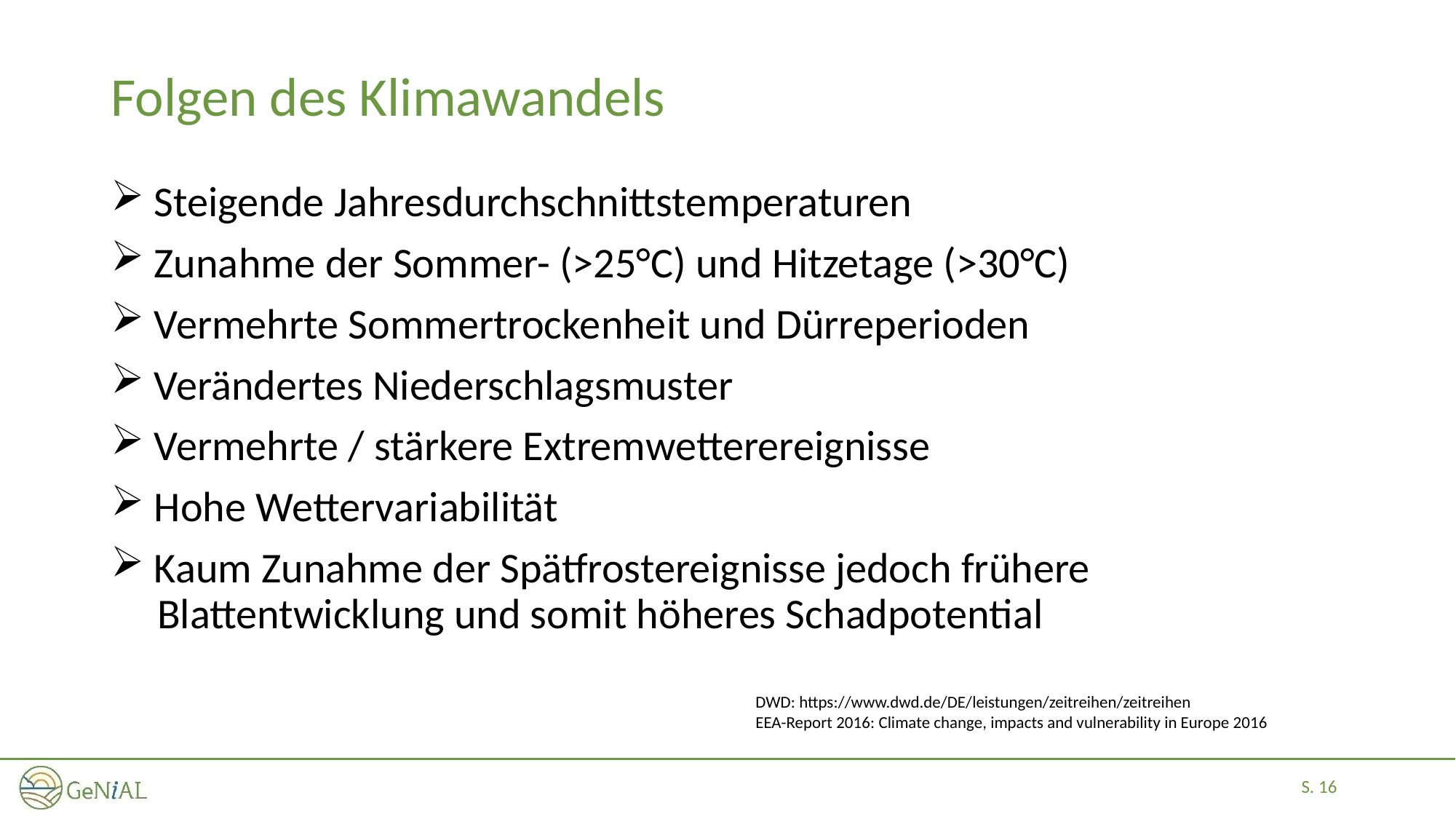

# Folgen des Klimawandels
 Steigende Jahresdurchschnittstemperaturen
 Zunahme der Sommer- (>25°C) und Hitzetage (>30°C)
 Vermehrte Sommertrockenheit und Dürreperioden
 Verändertes Niederschlagsmuster
 Vermehrte / stärkere Extremwetterereignisse
 Hohe Wettervariabilität
 Kaum Zunahme der Spätfrostereignisse jedoch frühere
  Blattentwicklung und somit höheres Schadpotential
DWD: https://www.dwd.de/DE/leistungen/zeitreihen/zeitreihen
EEA-Report 2016: Climate change, impacts and vulnerability in Europe 2016